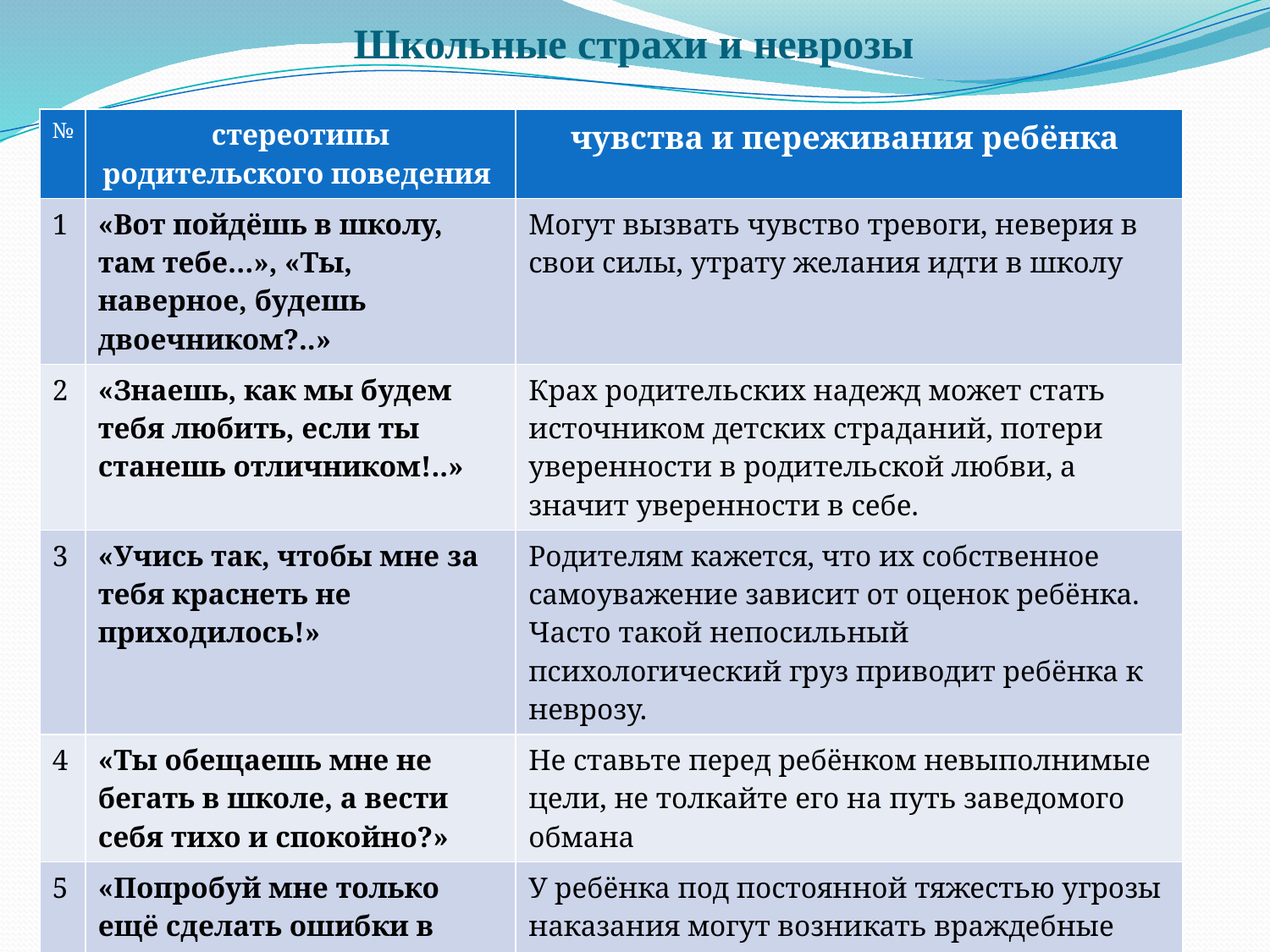

# Школьные страхи и неврозы
| № | стереотипы родительского поведения | чувства и переживания ребёнка |
| --- | --- | --- |
| 1 | «Вот пойдёшь в школу, там тебе…», «Ты, наверное, будешь двоечником?..» | Могут вызвать чувство тревоги, неверия в свои силы, утрату желания идти в школу |
| 2 | «Знаешь, как мы будем тебя любить, если ты станешь отличником!..» | Крах родительских надежд может стать источником детских страданий, потери уверенности в родительской любви, а значит уверенности в себе. |
| 3 | «Учись так, чтобы мне за тебя краснеть не приходилось!» | Родителям кажется, что их собственное самоуважение зависит от оценок ребёнка. Часто такой непосильный психологический груз приводит ребёнка к неврозу. |
| 4 | «Ты обещаешь мне не бегать в школе, а вести себя тихо и спокойно?» | Не ставьте перед ребёнком невыполнимые цели, не толкайте его на путь заведомого обмана |
| 5 | «Попробуй мне только ещё сделать ошибки в диктанте!» | У ребёнка под постоянной тяжестью угрозы наказания могут возникать враждебные чувства к родителям, развиваться комплекс неполноценности и др. |